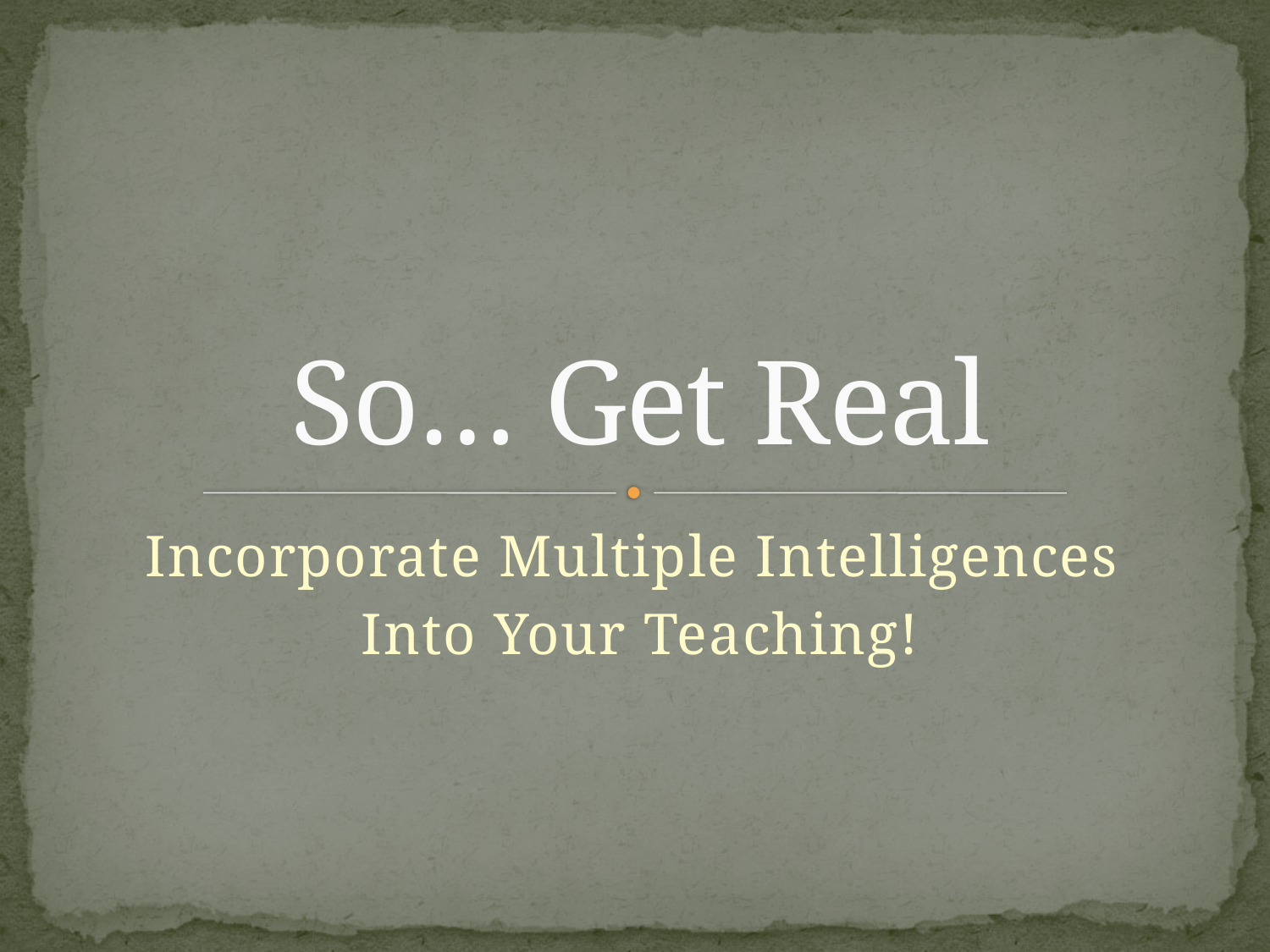

# So… Get Real
Incorporate Multiple Intelligences
Into Your Teaching!